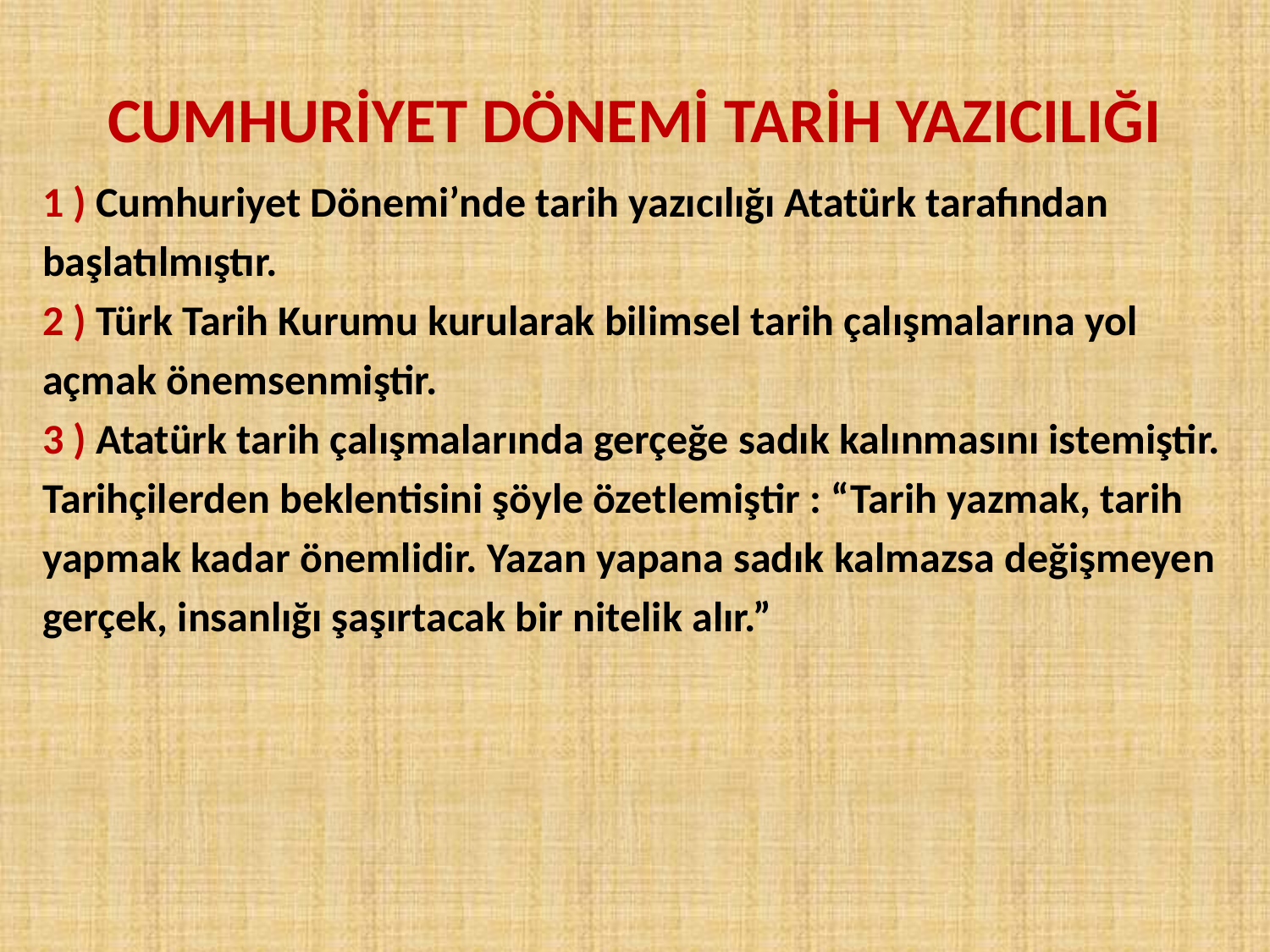

# CUMHURİYET DÖNEMİ TARİH YAZICILIĞI
1 ) Cumhuriyet Dönemi’nde tarih yazıcılığı Atatürk tarafından
başlatılmıştır.
2 ) Türk Tarih Kurumu kurularak bilimsel tarih çalışmalarına yol
açmak önemsenmiştir.
3 ) Atatürk tarih çalışmalarında gerçeğe sadık kalınmasını istemiştir.
Tarihçilerden beklentisini şöyle özetlemiştir : “Tarih yazmak, tarih
yapmak kadar önemlidir. Yazan yapana sadık kalmazsa değişmeyen
gerçek, insanlığı şaşırtacak bir nitelik alır.”